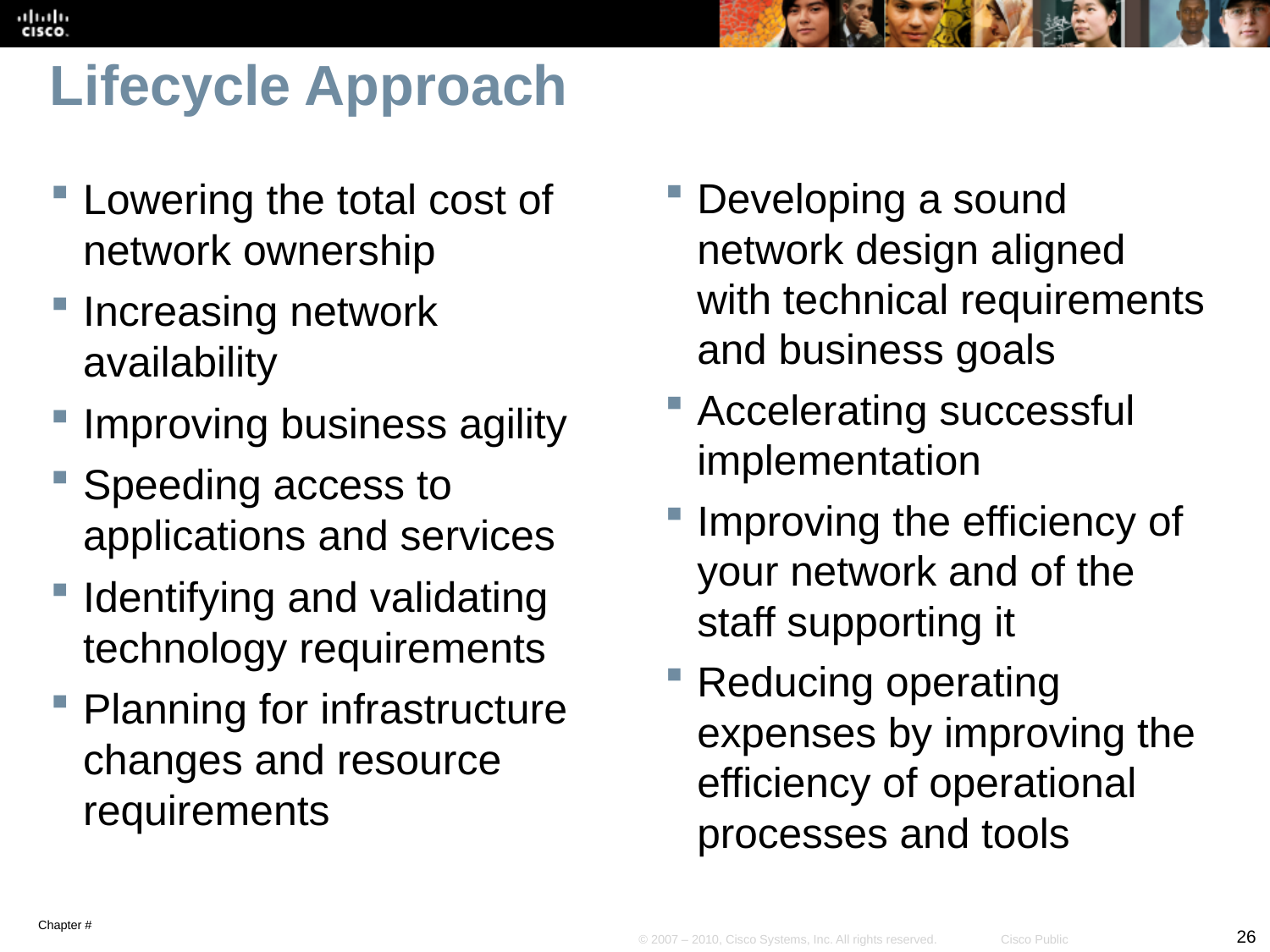

# Lifecycle Approach
Lowering the total cost of network ownership
Increasing network availability
Improving business agility
Speeding access to applications and services
Identifying and validating technology requirements
Planning for infrastructure changes and resource requirements

Developing a sound network design aligned with technical requirements and business goals
Accelerating successful implementation
Improving the efficiency of your network and of the staff supporting it
Reducing operating expenses by improving the efficiency of operational processes and tools